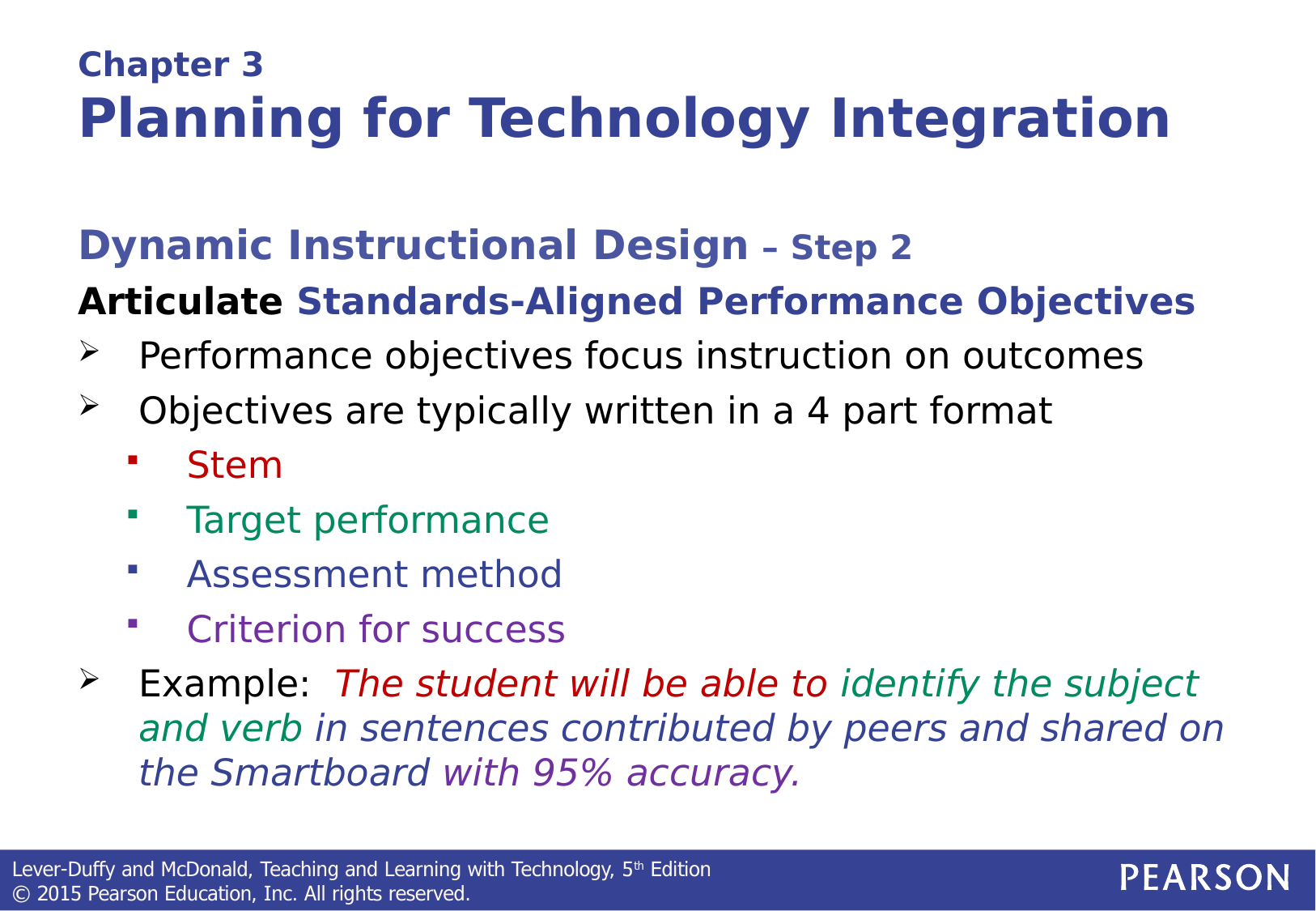

# Chapter 3 Planning for Technology Integration
Dynamic Instructional Design – Step 2
Articulate Standards-Aligned Performance Objectives
Performance objectives focus instruction on outcomes
Objectives are typically written in a 4 part format
Stem
Target performance
Assessment method
Criterion for success
Example:  The student will be able to identify the subject and verb in sentences contributed by peers and shared on the Smartboard with 95% accuracy.